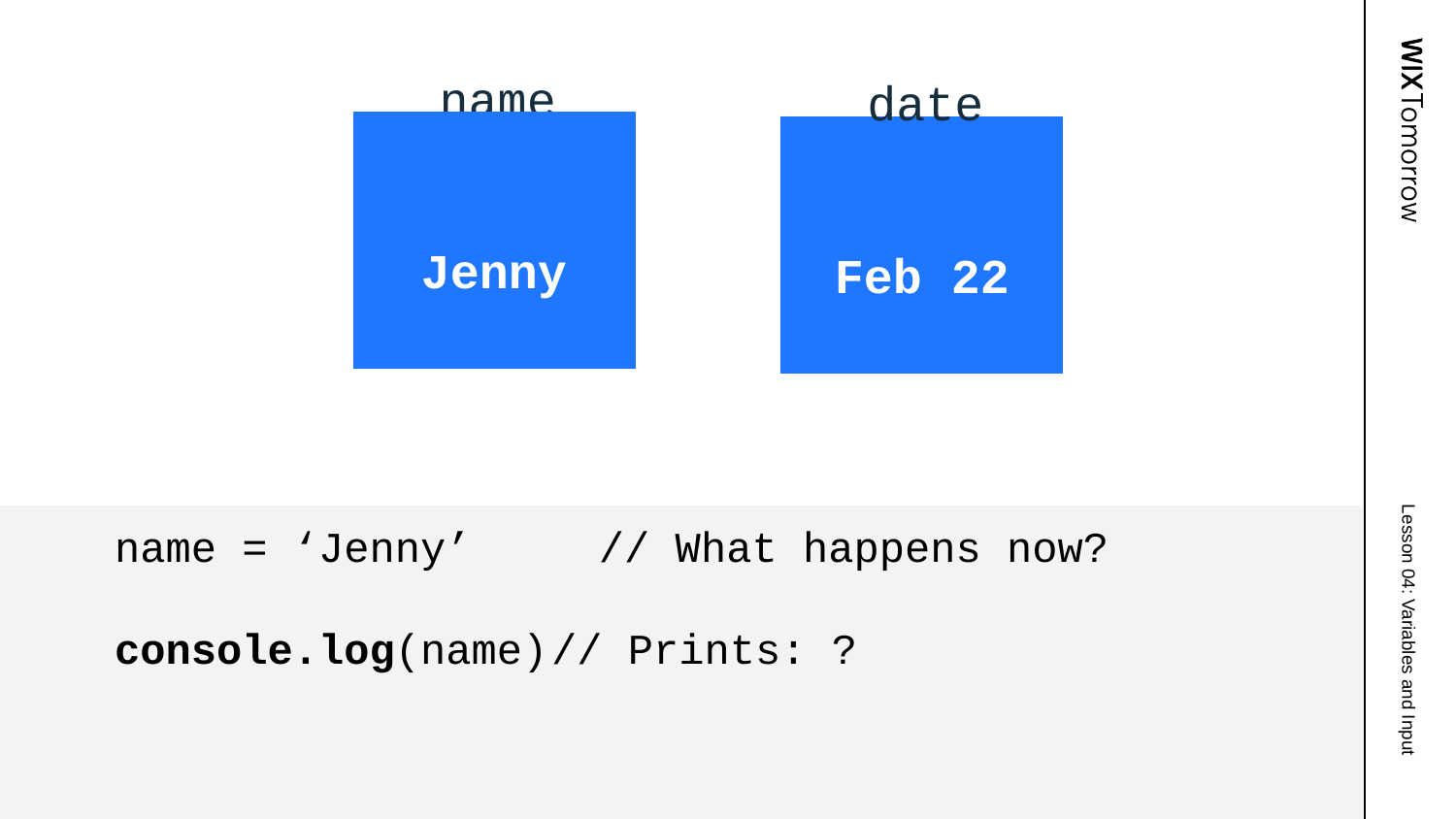

name
date

Jenny

John
Feb 22
name = ‘Jenny’     // What happens now?

console.log(name)	// Prints: ?